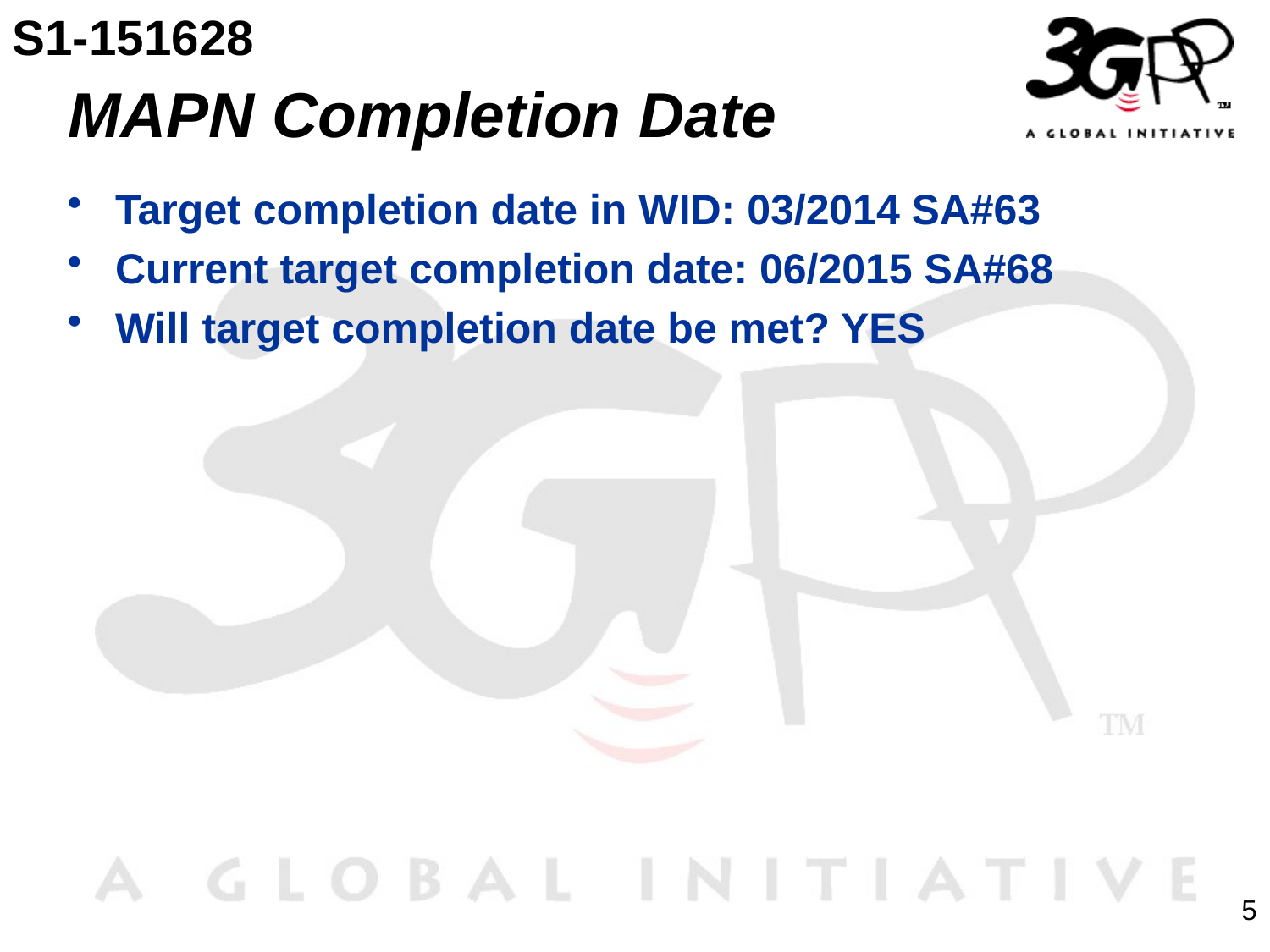

S1-151628
# MAPN Completion Date
Target completion date in WID: 03/2014 SA#63
Current target completion date: 06/2015 SA#68
Will target completion date be met? YES
5